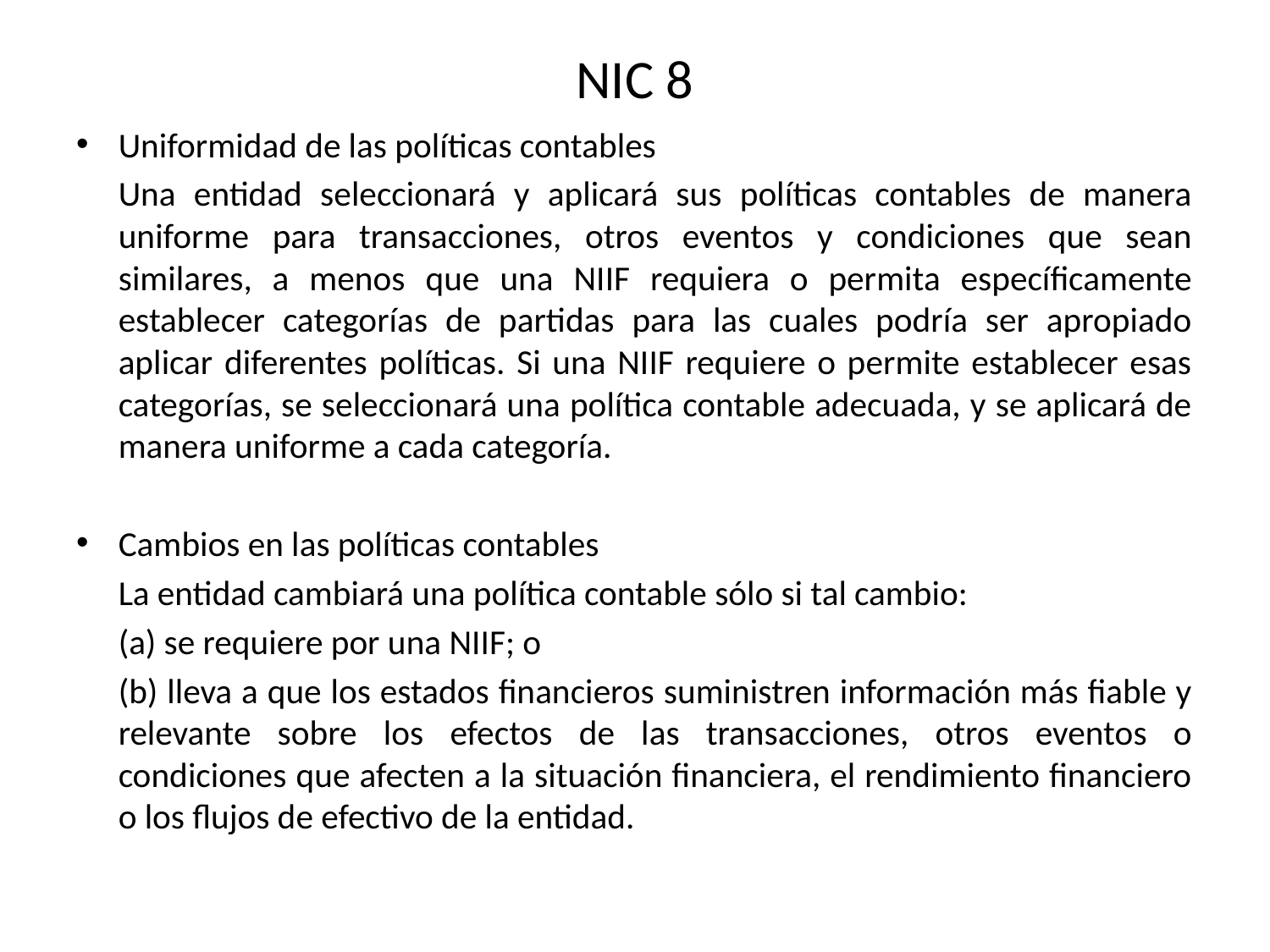

# NIC 8
Uniformidad de las políticas contables
	Una entidad seleccionará y aplicará sus políticas contables de manera uniforme para transacciones, otros eventos y condiciones que sean similares, a menos que una NIIF requiera o permita específicamente establecer categorías de partidas para las cuales podría ser apropiado aplicar diferentes políticas. Si una NIIF requiere o permite establecer esas categorías, se seleccionará una política contable adecuada, y se aplicará de manera uniforme a cada categoría.

Cambios en las políticas contables
	La entidad cambiará una política contable sólo si tal cambio:
	(a) se requiere por una NIIF; o
	(b) lleva a que los estados financieros suministren información más fiable y relevante sobre los efectos de las transacciones, otros eventos o condiciones que afecten a la situación financiera, el rendimiento financiero o los flujos de efectivo de la entidad.